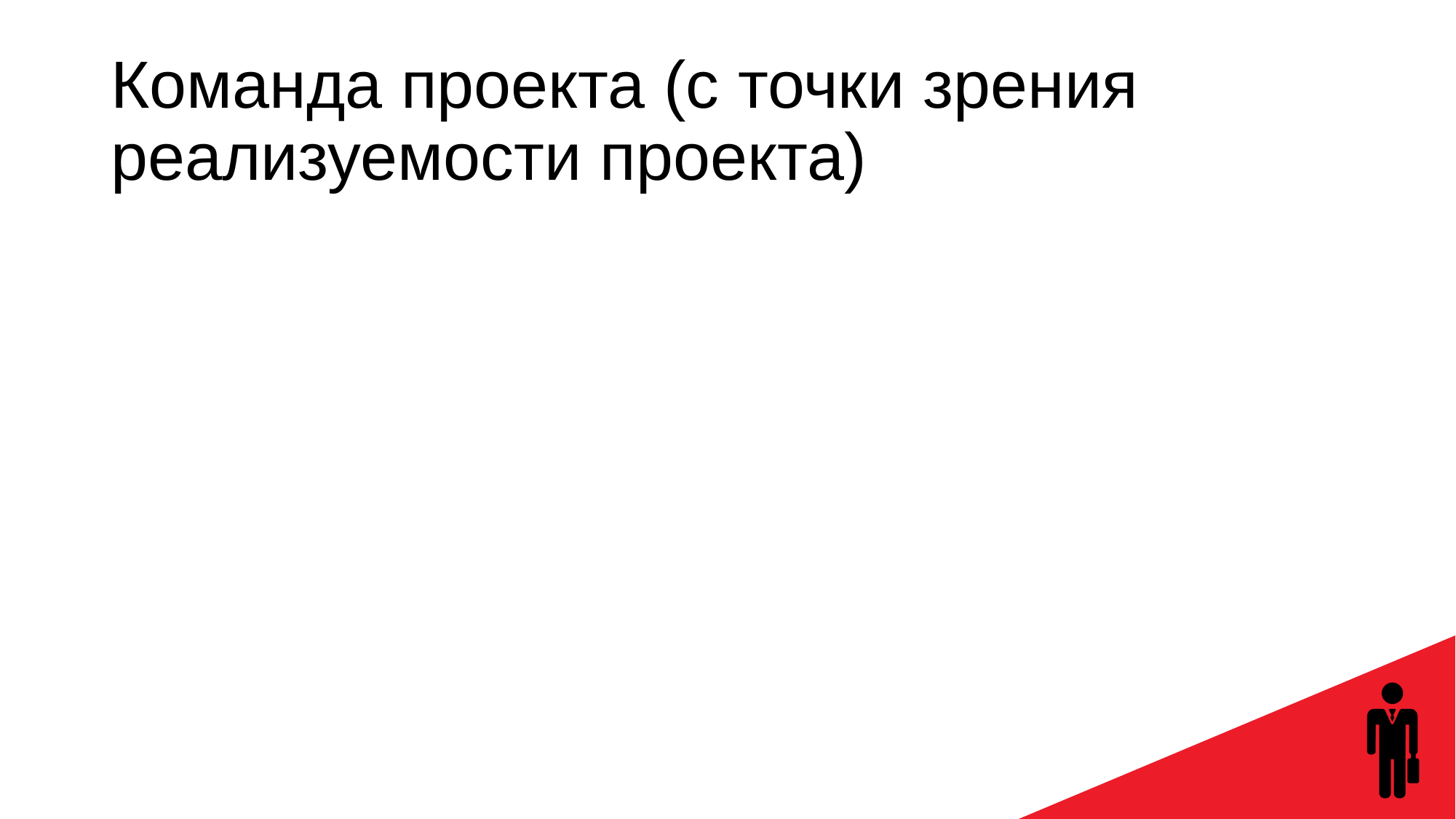

# Команда проекта (с точки зрения реализуемости проекта)